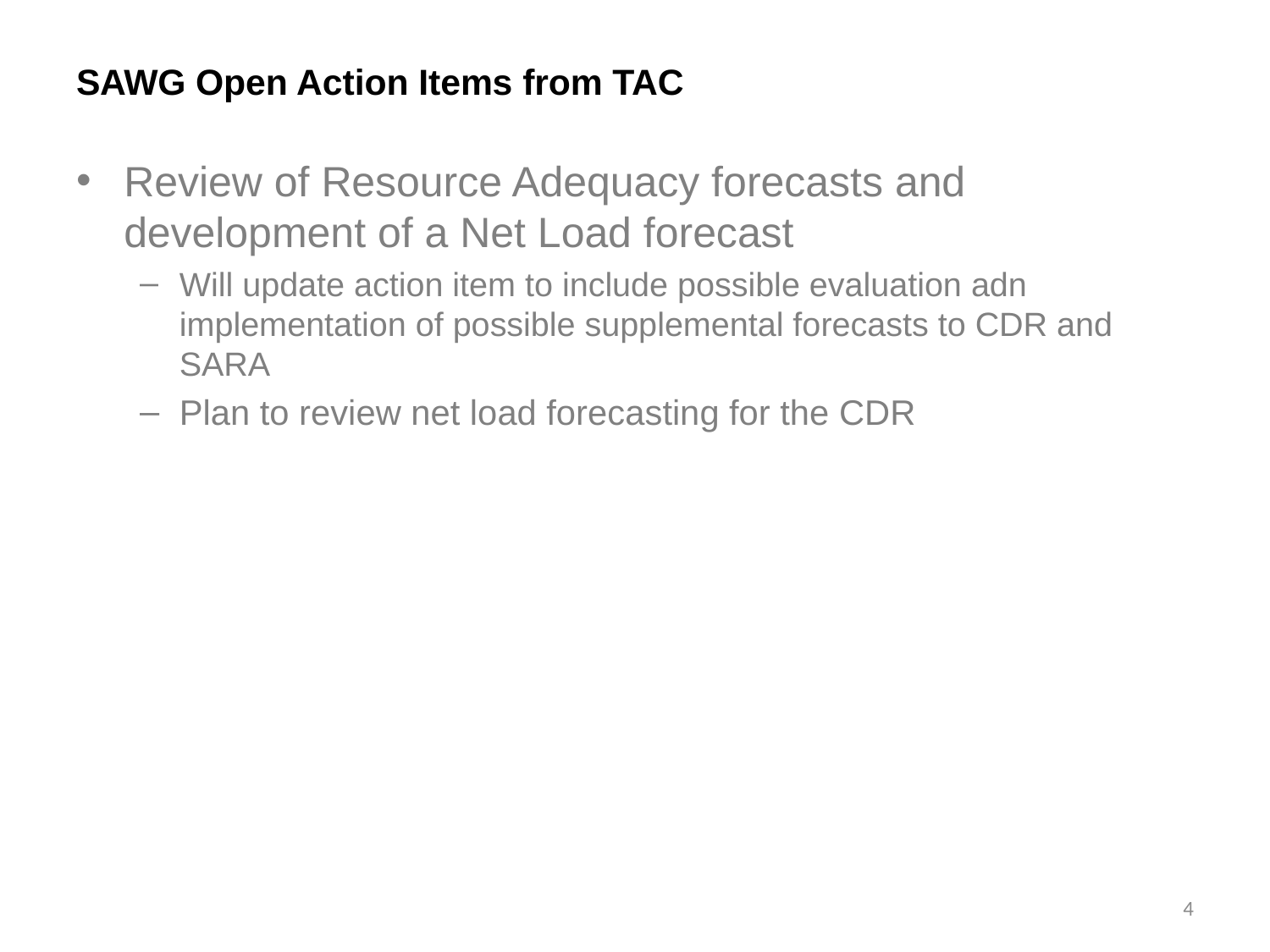

# SAWG Open Action Items from TAC
Review of Resource Adequacy forecasts and development of a Net Load forecast
Will update action item to include possible evaluation adn implementation of possible supplemental forecasts to CDR and SARA
Plan to review net load forecasting for the CDR
4